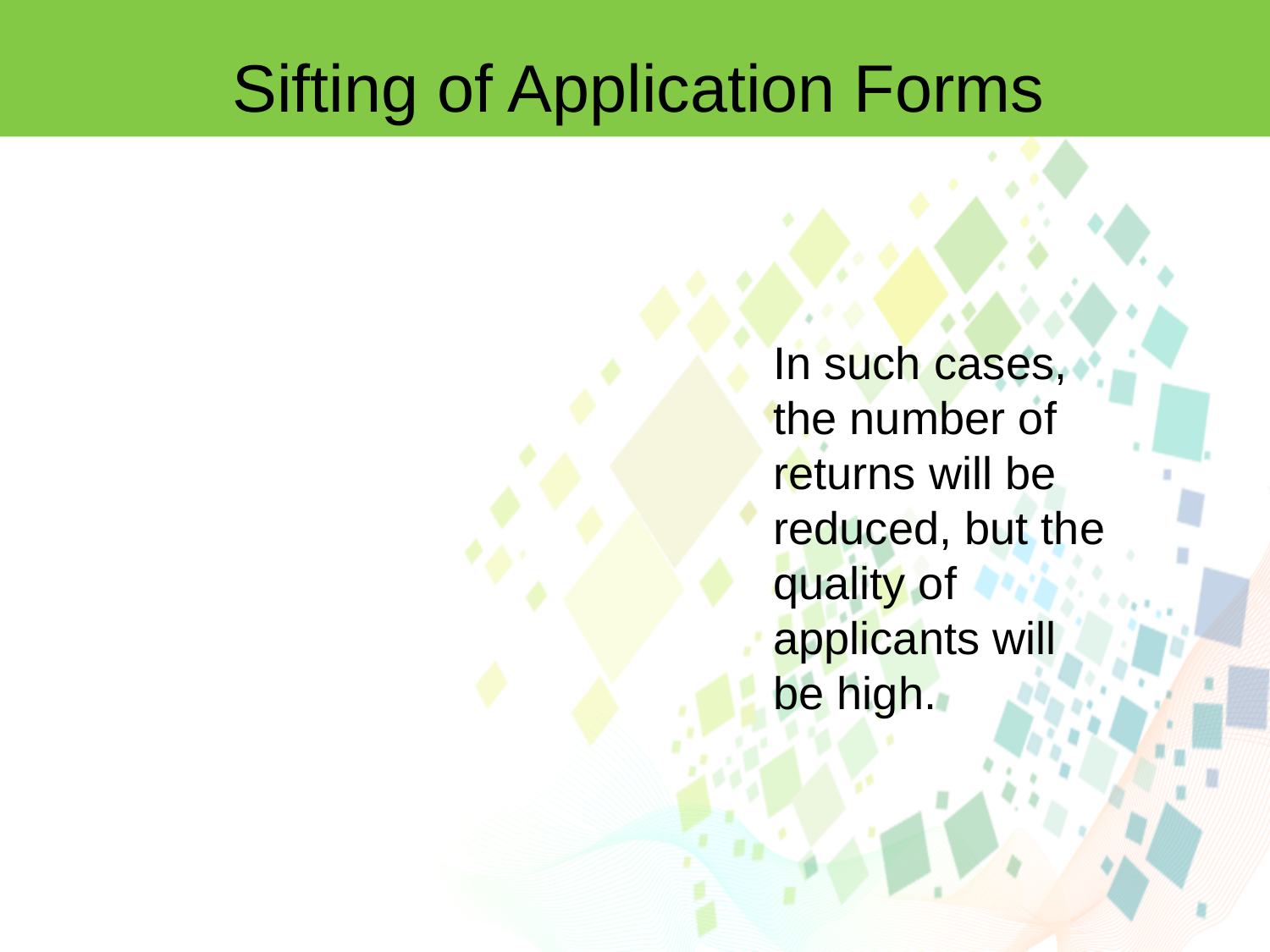

Sifting of Application Forms
In such cases, the number of returns will be reduced, but the quality of applicants will be high.